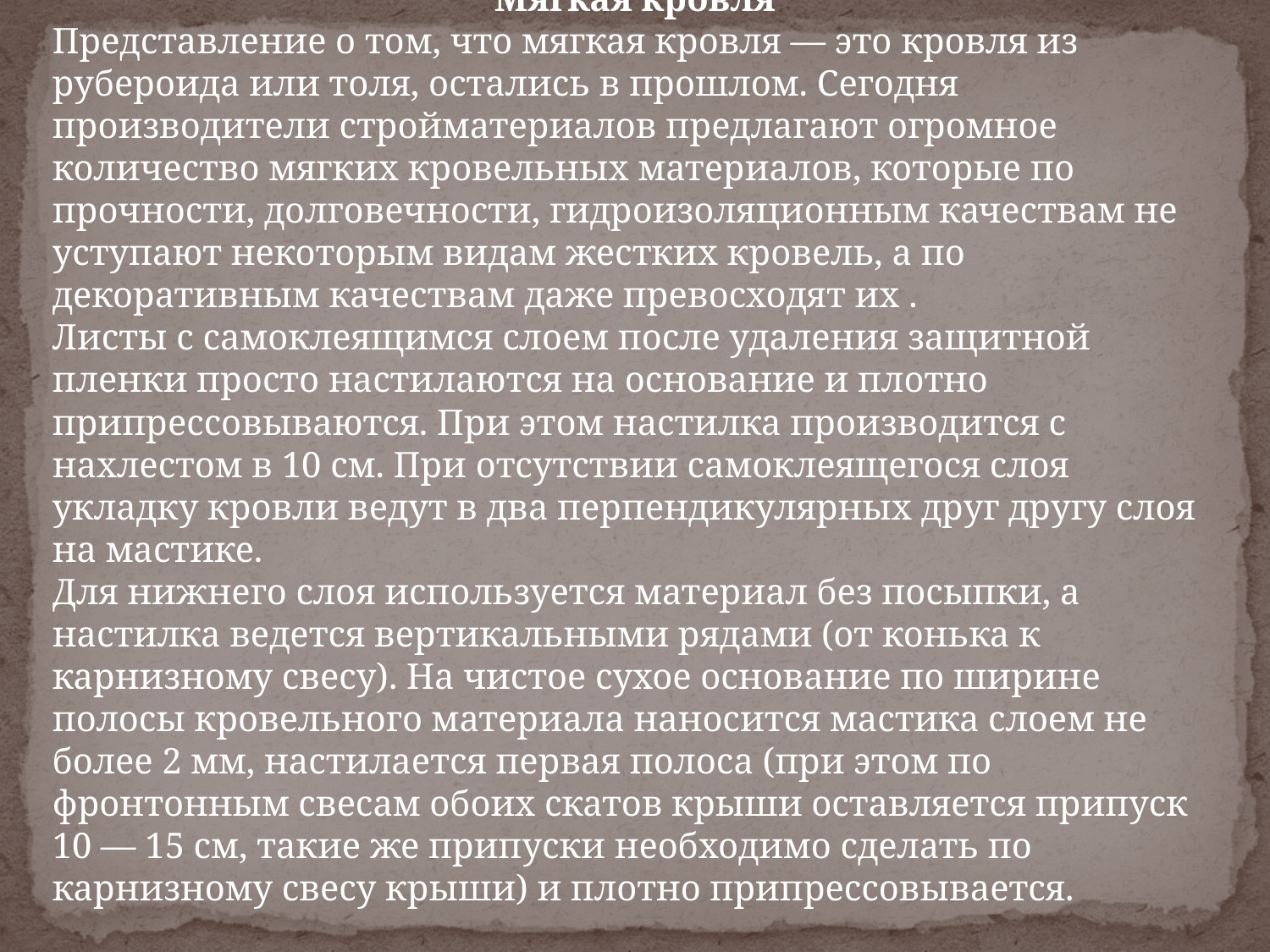

Мягкая кровля
Представление о том, что мягкая кровля — это кровля из рубероида или толя, остались в прошлом. Сегодня производители стройматериалов предлагают огромное количество мягких кровельных материалов, которые по прочности, долговечности, гидроизоляционным качествам не уступают некоторым видам жестких кровель, а по декоративным качествам даже превосходят их .
Листы с самоклеящимся слоем после удаления защитной пленки просто настилаются на основание и плотно припрессовываются. При этом настилка производится с нахлестом в 10 см. При отсутствии самоклеящегося слоя укладку кровли ведут в два перпендикулярных друг другу слоя на мастике.
Для нижнего слоя используется материал без посыпки, а настилка ведется вертикальными рядами (от конька к карнизному свесу). На чистое сухое основание по ширине полосы кровельного материала наносится мастика слоем не более 2 мм, настилается первая полоса (при этом по фронтонным свесам обоих скатов крыши оставляется припуск 10 — 15 см, такие же припуски необходимо сделать по карнизному свесу крыши) и плотно припрессовывается.